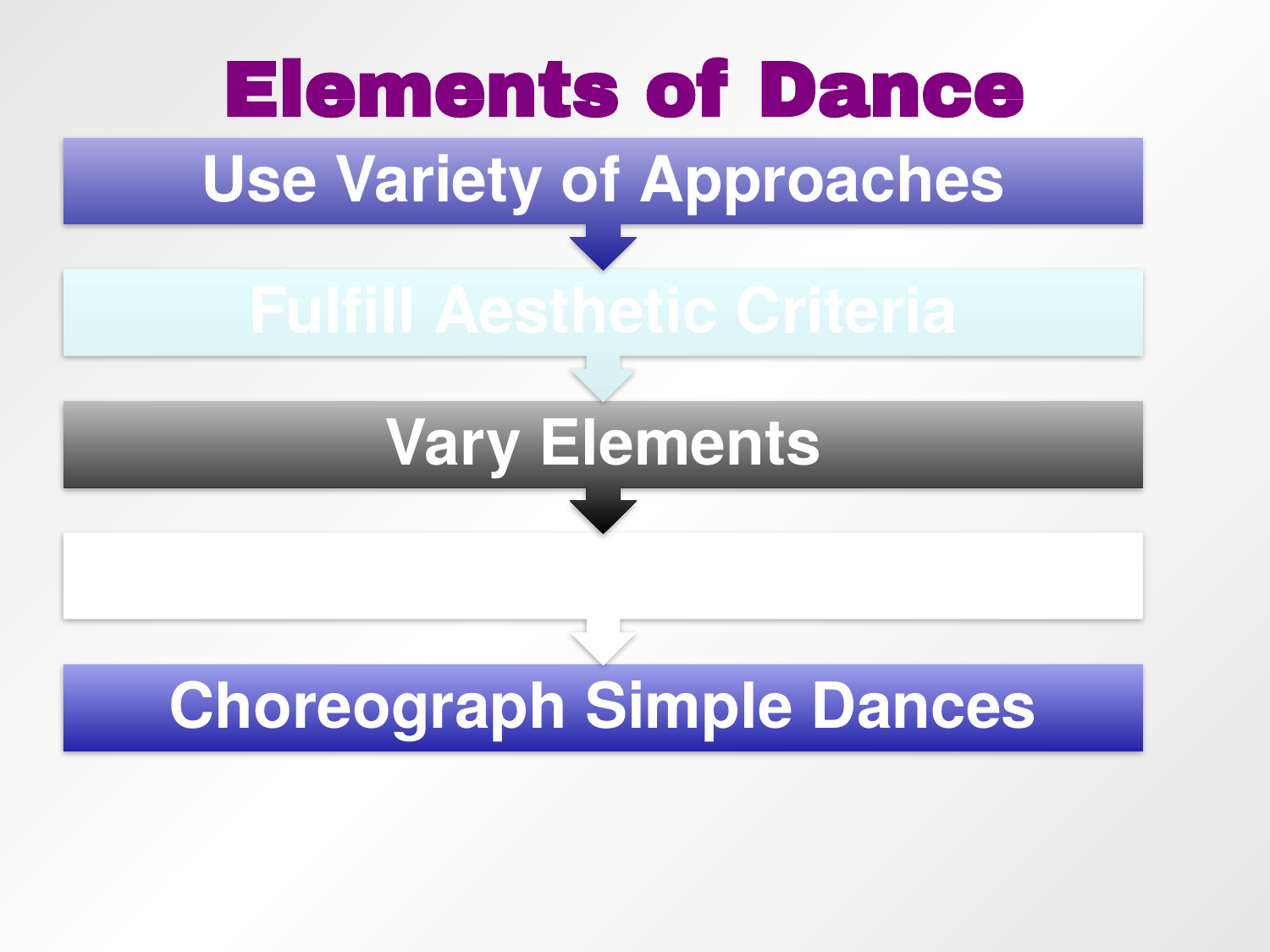

Elements of Dance
Choreograph Simple Dances
Communicate Intent
Vary Elements
Fulfill Aesthetic Criteria
Use Variety of Approaches